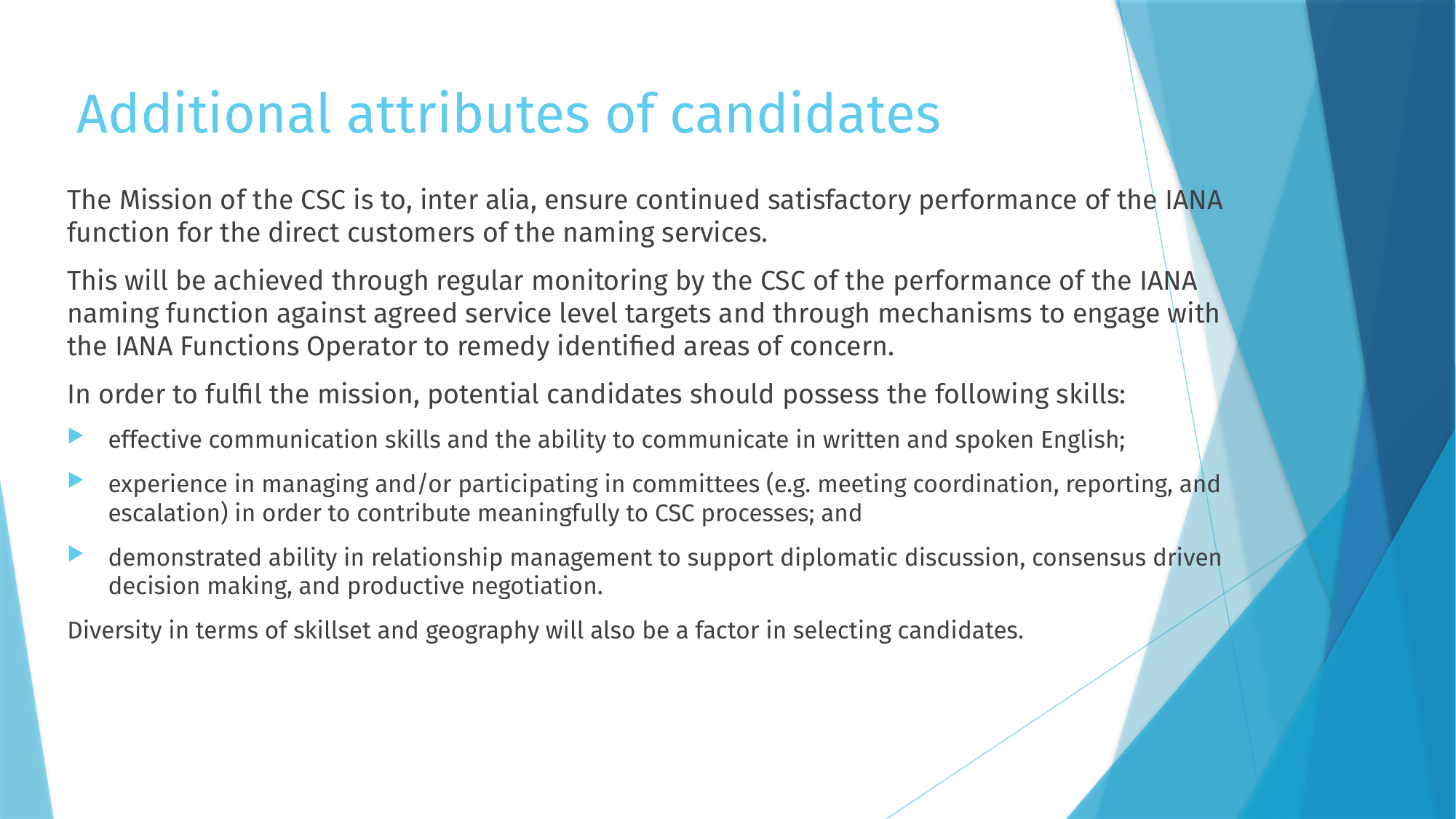

# Additional attributes of candidates
The Mission of the CSC is to, inter alia, ensure continued satisfactory performance of the IANA function for the direct customers of the naming services.
This will be achieved through regular monitoring by the CSC of the performance of the IANA naming function against agreed service level targets and through mechanisms to engage with the IANA Functions Operator to remedy identified areas of concern.
In order to fulfil the mission, potential candidates should possess the following skills:
effective communication skills and the ability to communicate in written and spoken English;
experience in managing and/or participating in committees (e.g. meeting coordination, reporting, and escalation) in order to contribute meaningfully to CSC processes; and
demonstrated ability in relationship management to support diplomatic discussion, consensus driven decision making, and productive negotiation.
Diversity in terms of skillset and geography will also be a factor in selecting candidates.